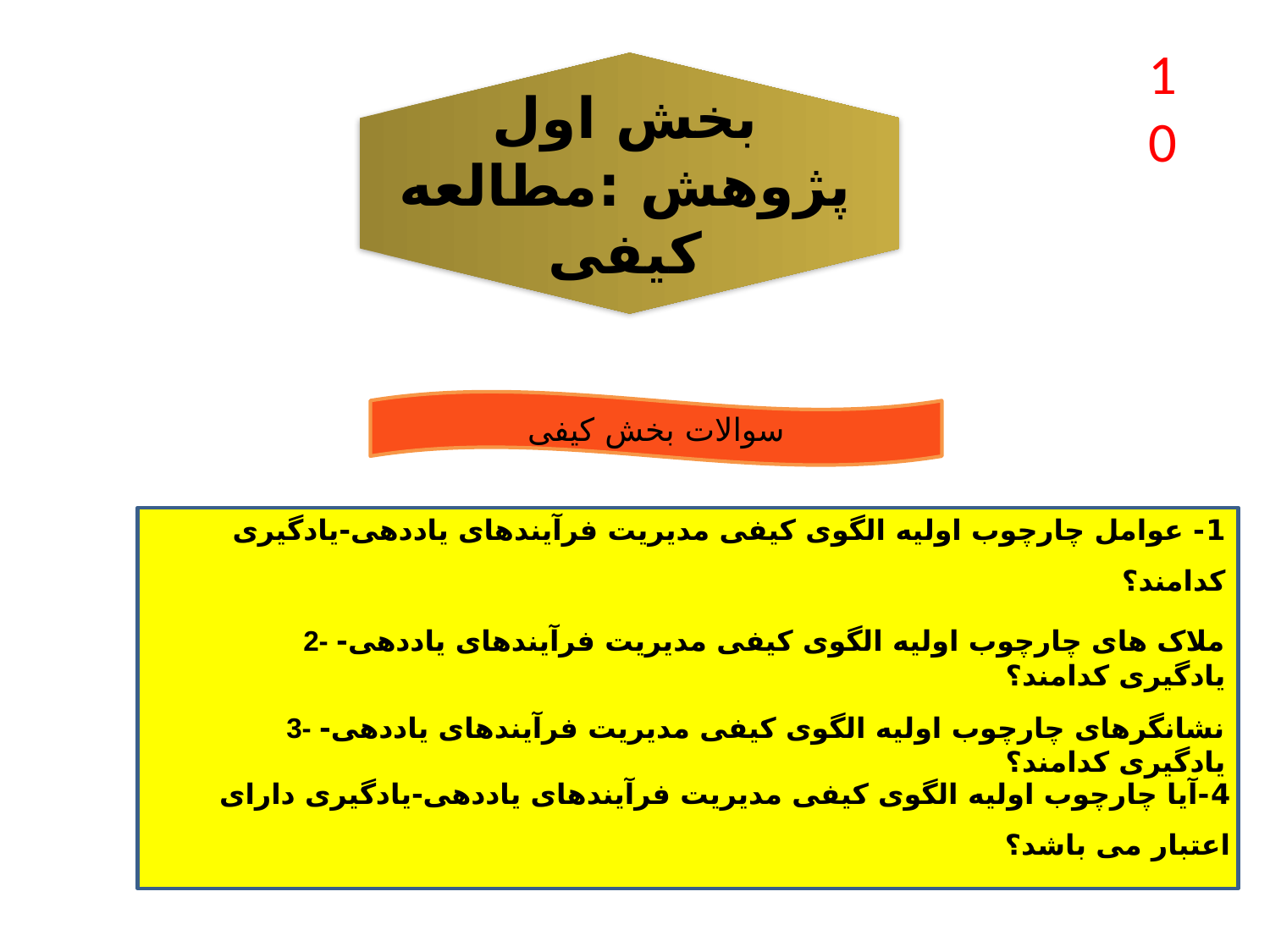

10

بخش اول پژوهش :مطالعه کیفی
سوالات بخش کیفی
1- عوامل چارچوب اولیه الگوی کیفی مدیریت فرآیندهای یاددهی-یادگیری کدامند؟

 2- ملاک های چارچوب اولیه الگوی کیفی مدیریت فرآیندهای یاددهی-یادگیری کدامند؟

3- نشانگرهای چارچوب اولیه الگوی کیفی مدیریت فرآیندهای یاددهی-یادگیری کدامند؟

4-آیا چارچوب اولیه الگوی کیفی مدیریت فرآیندهای یاددهی-یادگیری دارای اعتبار می باشد؟